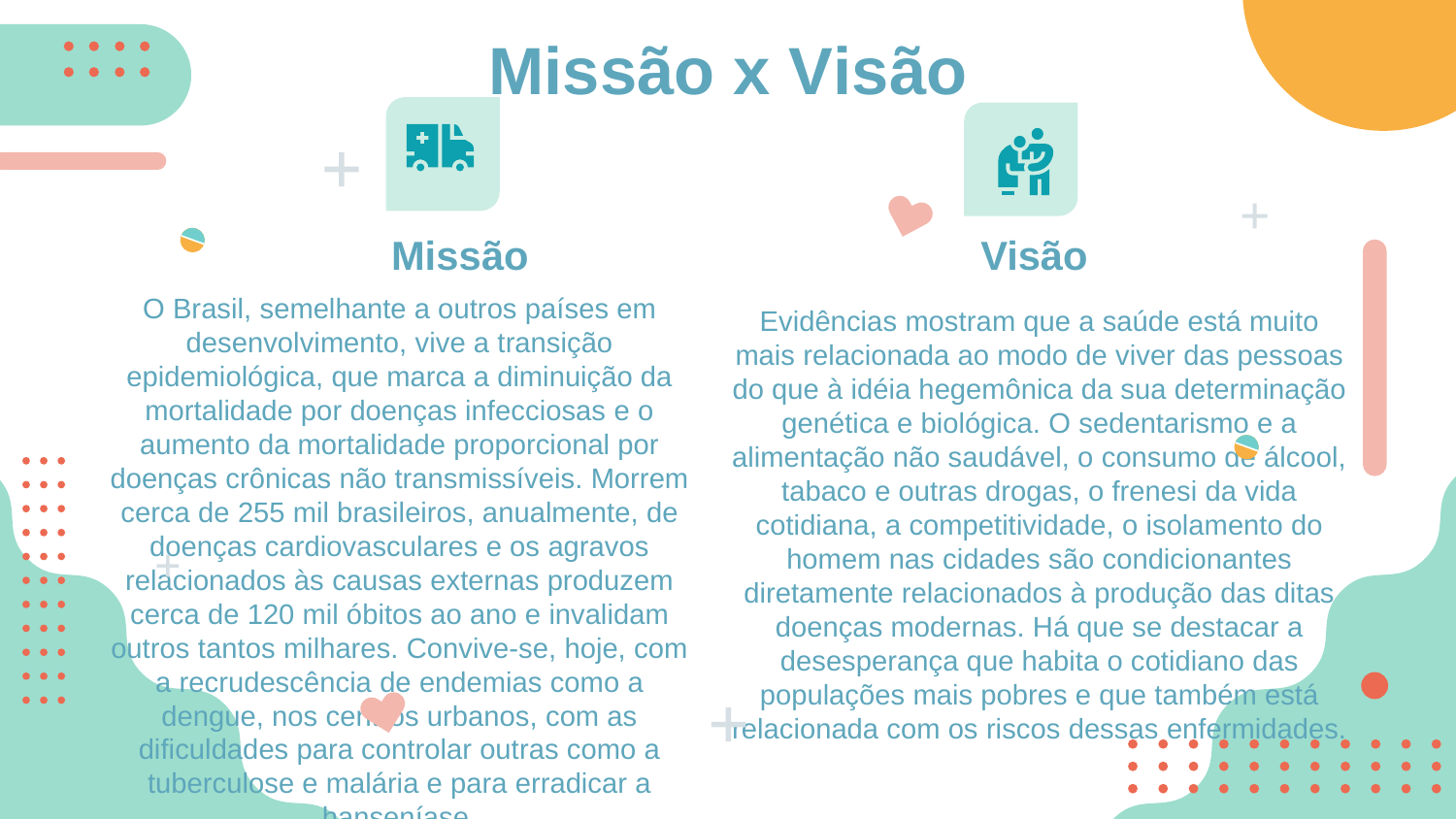

# Missão x Visão

Missão
Visão

O Brasil, semelhante a outros países em desenvolvimento, vive a transição epidemiológica, que marca a diminuição da mortalidade por doenças infecciosas e o aumento da mortalidade proporcional por doenças crônicas não transmissíveis. Morrem cerca de 255 mil brasileiros, anualmente, de doenças cardiovasculares e os agravos relacionados às causas externas produzem cerca de 120 mil óbitos ao ano e invalidam outros tantos milhares. Convive-se, hoje, com a recrudescência de endemias como a dengue, nos centros urbanos, com as dificuldades para controlar outras como a tuberculose e malária e para erradicar a hanseníase.
Evidências mostram que a saúde está muito mais relacionada ao modo de viver das pessoas do que à idéia hegemônica da sua determinação genética e biológica. O sedentarismo e a alimentação não saudável, o consumo de álcool, tabaco e outras drogas, o frenesi da vida cotidiana, a competitividade, o isolamento do homem nas cidades são condicionantes diretamente relacionados à produção das ditas doenças modernas. Há que se destacar a desesperança que habita o cotidiano das populações mais pobres e que também está relacionada com os riscos dessas enfermidades.